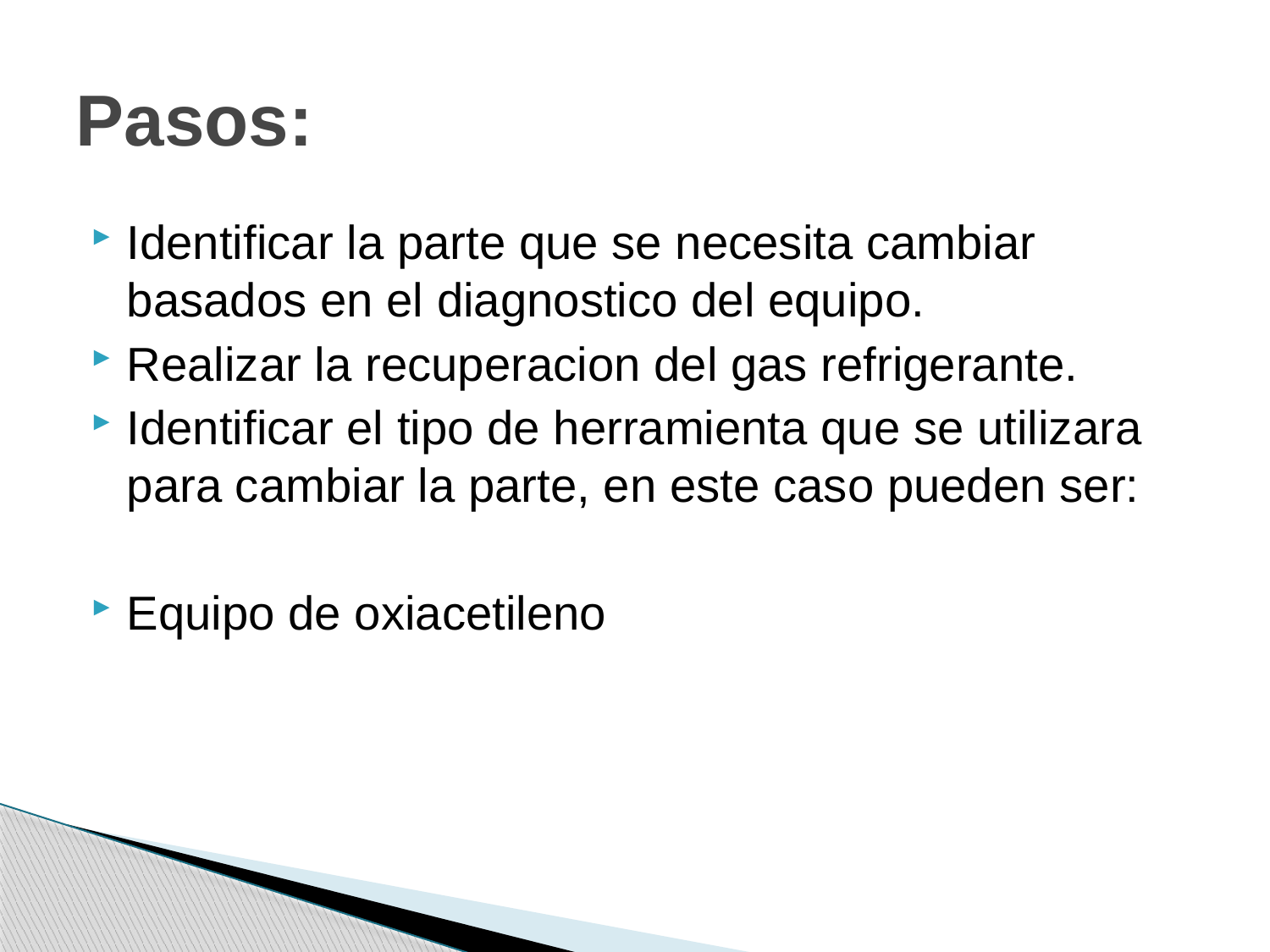

# Pasos:
Identificar la parte que se necesita cambiar basados en el diagnostico del equipo.
Realizar la recuperacion del gas refrigerante.
Identificar el tipo de herramienta que se utilizara para cambiar la parte, en este caso pueden ser:

Equipo de oxiacetileno